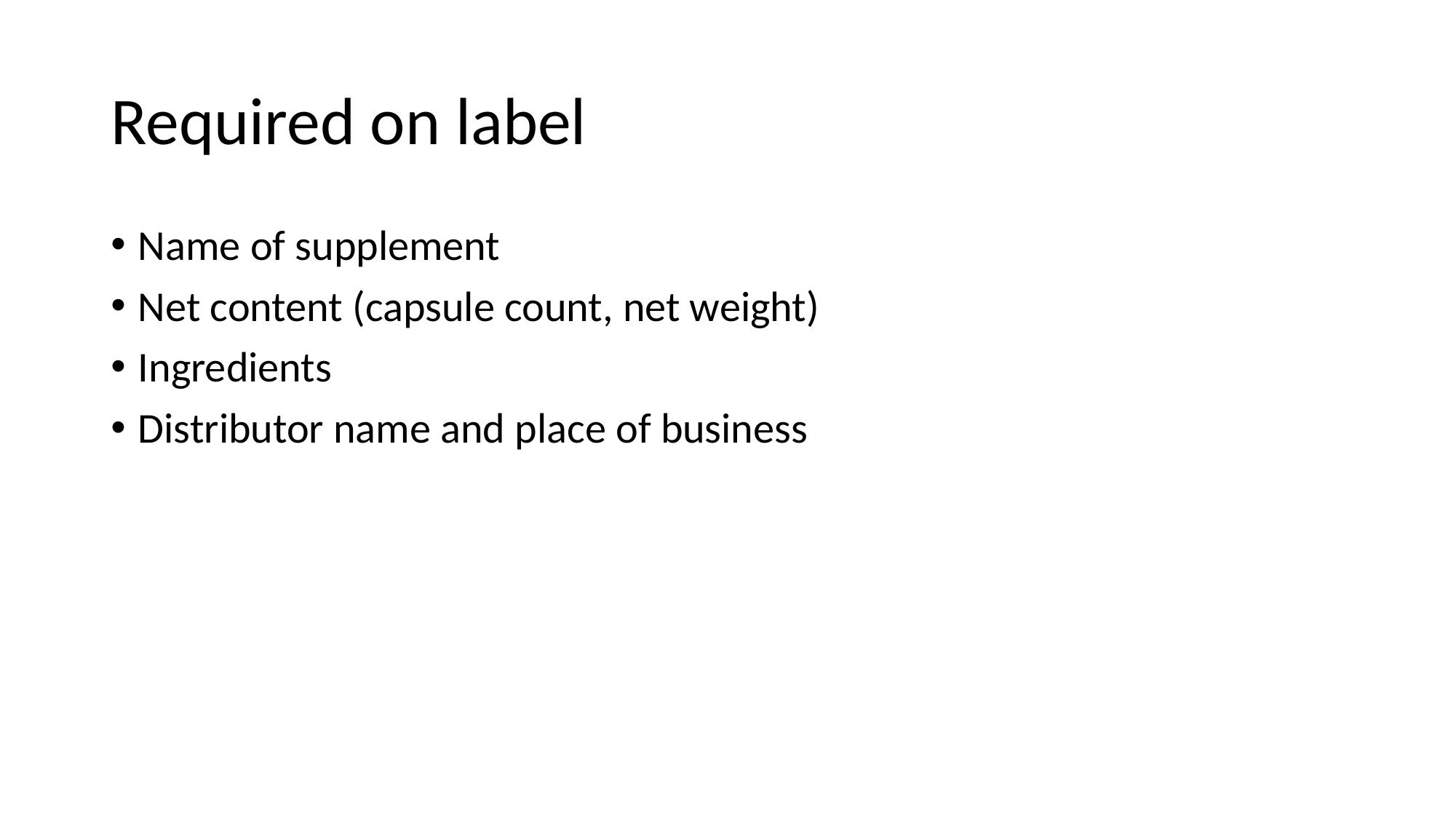

# Required on label
Name of supplement
Net content (capsule count, net weight)
Ingredients
Distributor name and place of business